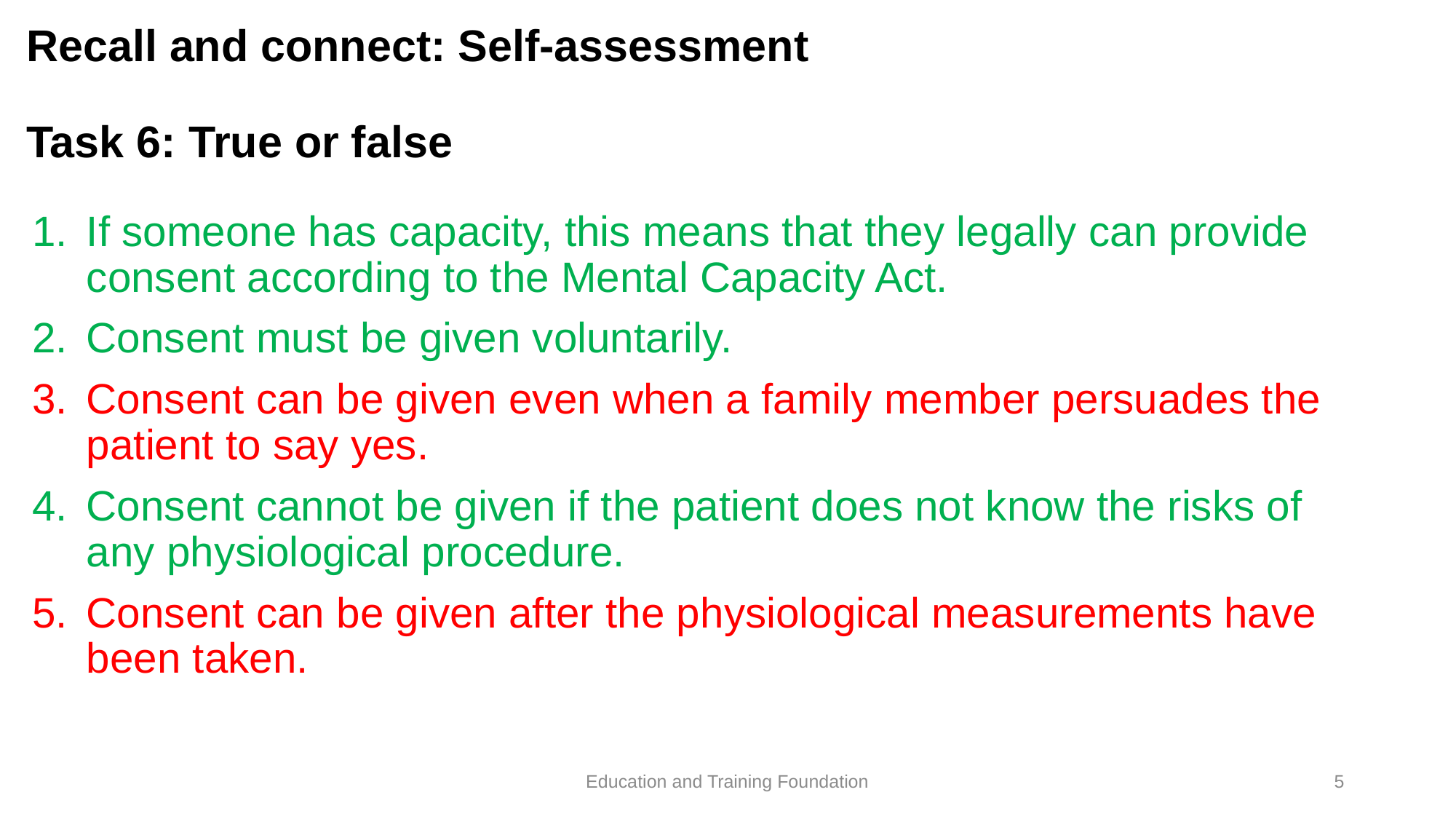

# Recall and connect: Self-assessment Task 6: True or false
If someone has capacity, this means that they legally can provide consent according to the Mental Capacity Act.
Consent must be given voluntarily.
Consent can be given even when a family member persuades the patient to say yes.
Consent cannot be given if the patient does not know the risks of any physiological procedure.
Consent can be given after the physiological measurements have been taken.
Education and Training Foundation
5